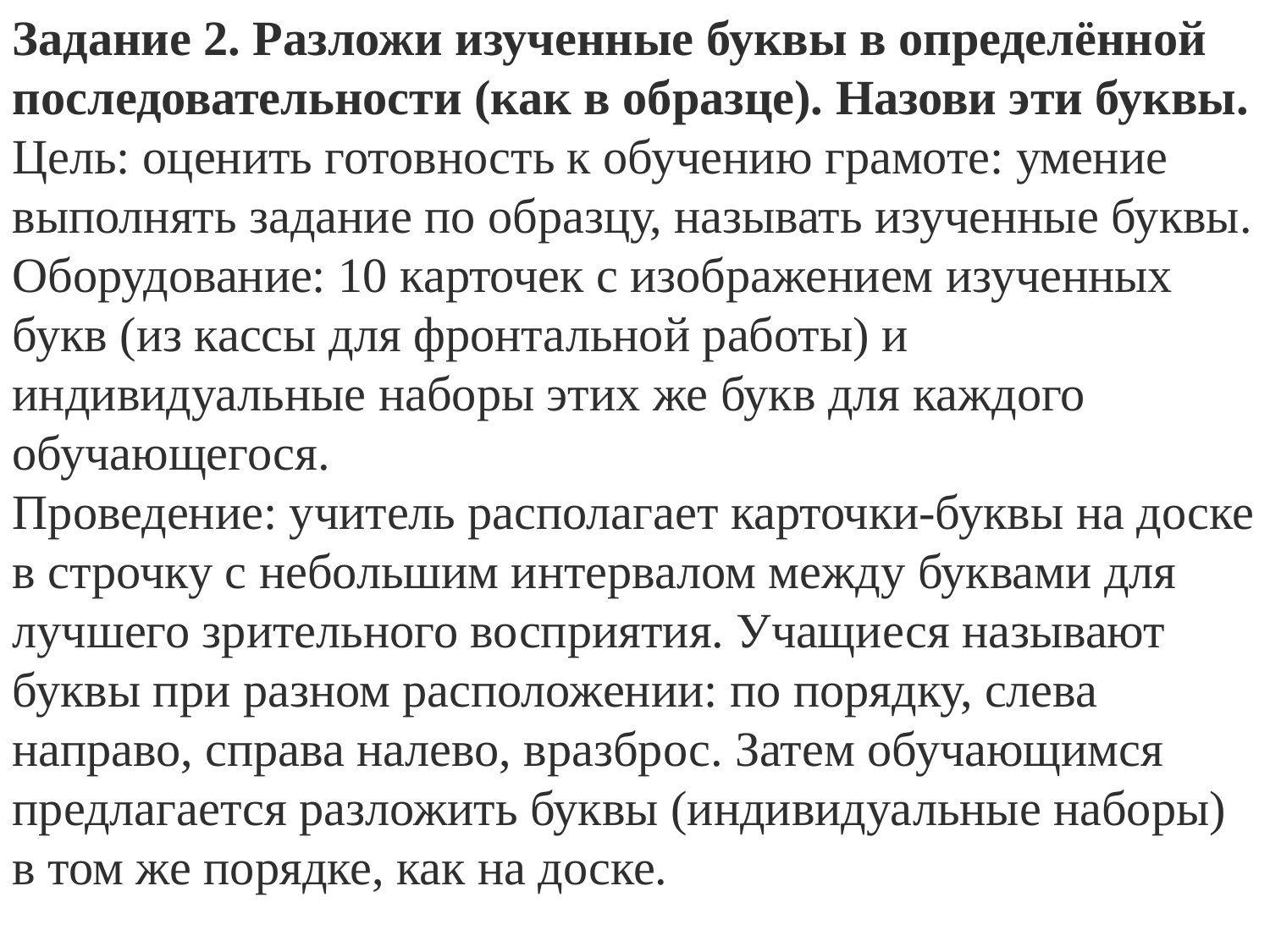

Задание 2. Разложи изученные буквы в определённой последовательности (как в образце). Назови эти буквы.
Цель: оценить готовность к обучению грамоте: умение выполнять задание по образцу, называть изученные буквы.
Оборудование: 10 карточек с изображением изученных букв (из кассы для фронтальной работы) и индивидуальные наборы этих же букв для каждого обучающегося.
Проведение: учитель располагает карточки-буквы на доске в строчку с небольшим интервалом между буквами для лучшего зрительного восприятия. Учащиеся называют буквы при разном расположении: по порядку, слева направо, справа налево, вразброс. Затем обучающимся предлагается разложить буквы (индивидуальные наборы) в том же порядке, как на доске.